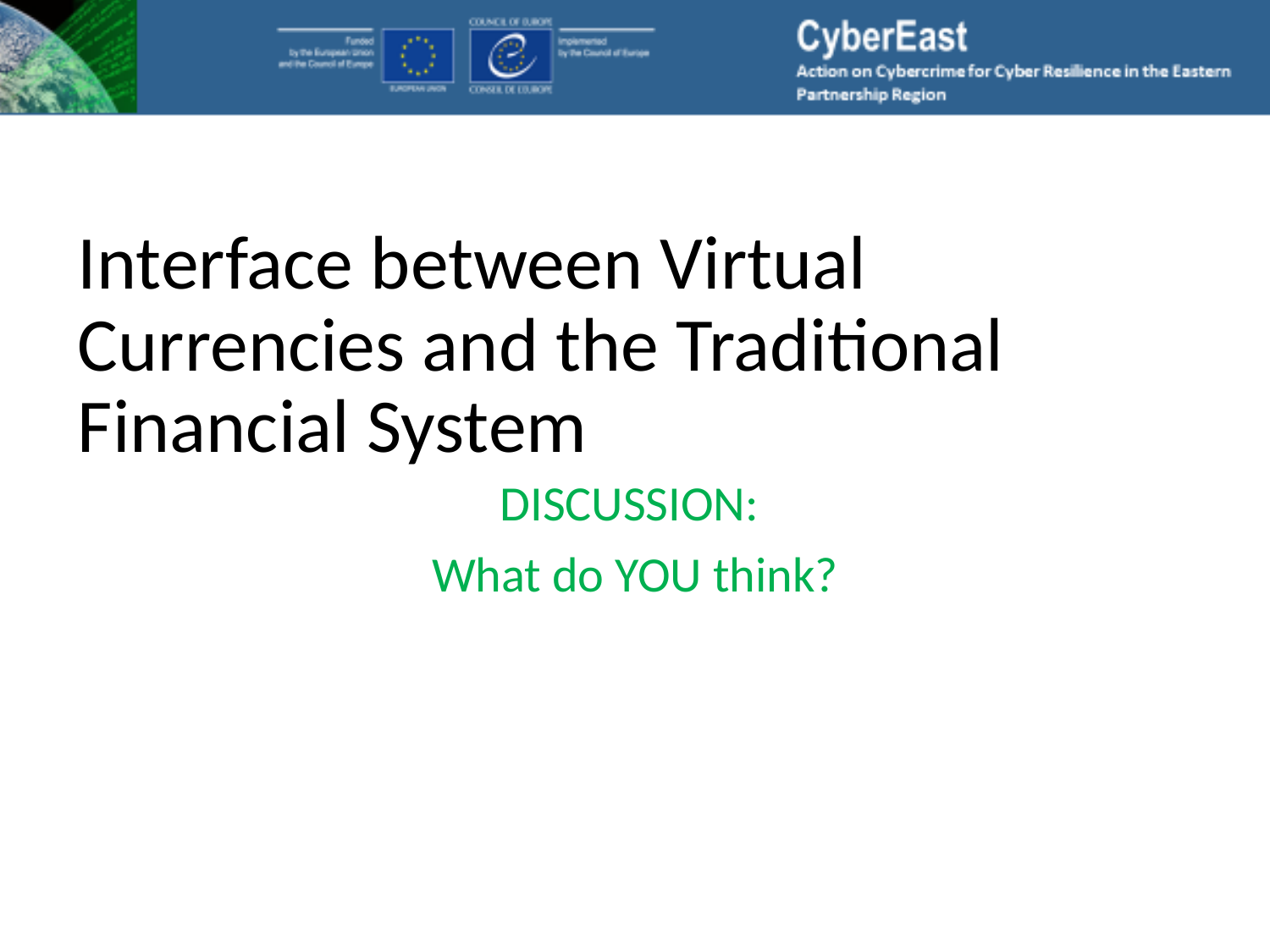

# Interface between Virtual Currencies and the Traditional Financial System

DISCUSSION:
What do YOU think?